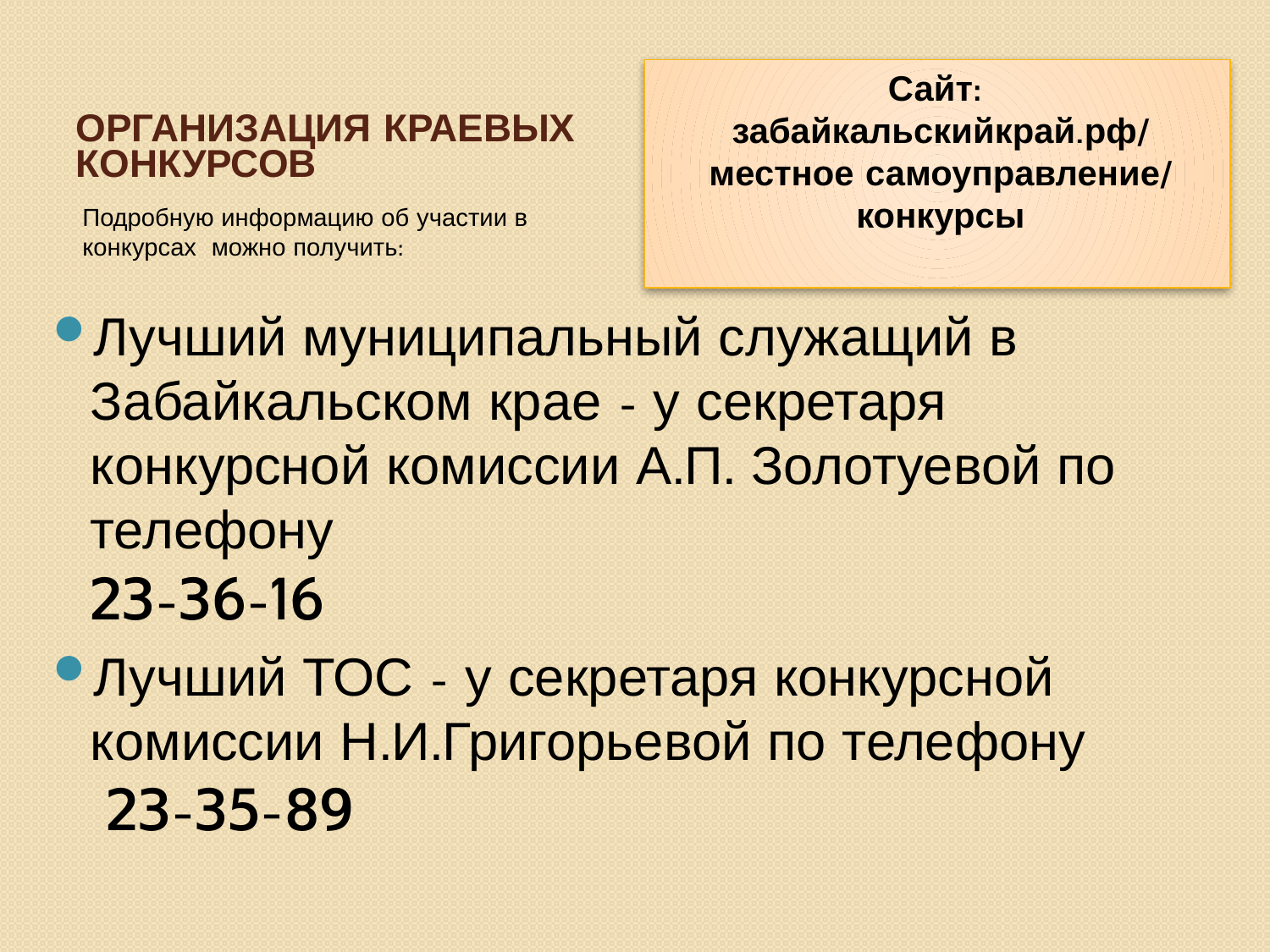

# Организация краевых конкурсов
Сайт:
забайкальскийкрай.рф/местное самоуправление/ конкурсы

Подробную информацию об участии в конкурсах  можно получить:

Лучший муниципальный служащий в Забайкальском крае - у секретаря конкурсной комиссии А.П. Золотуевой по телефону
23-36-16
Лучший ТОС - у секретаря конкурсной комиссии Н.И.Григорьевой по телефону
 23-35-89